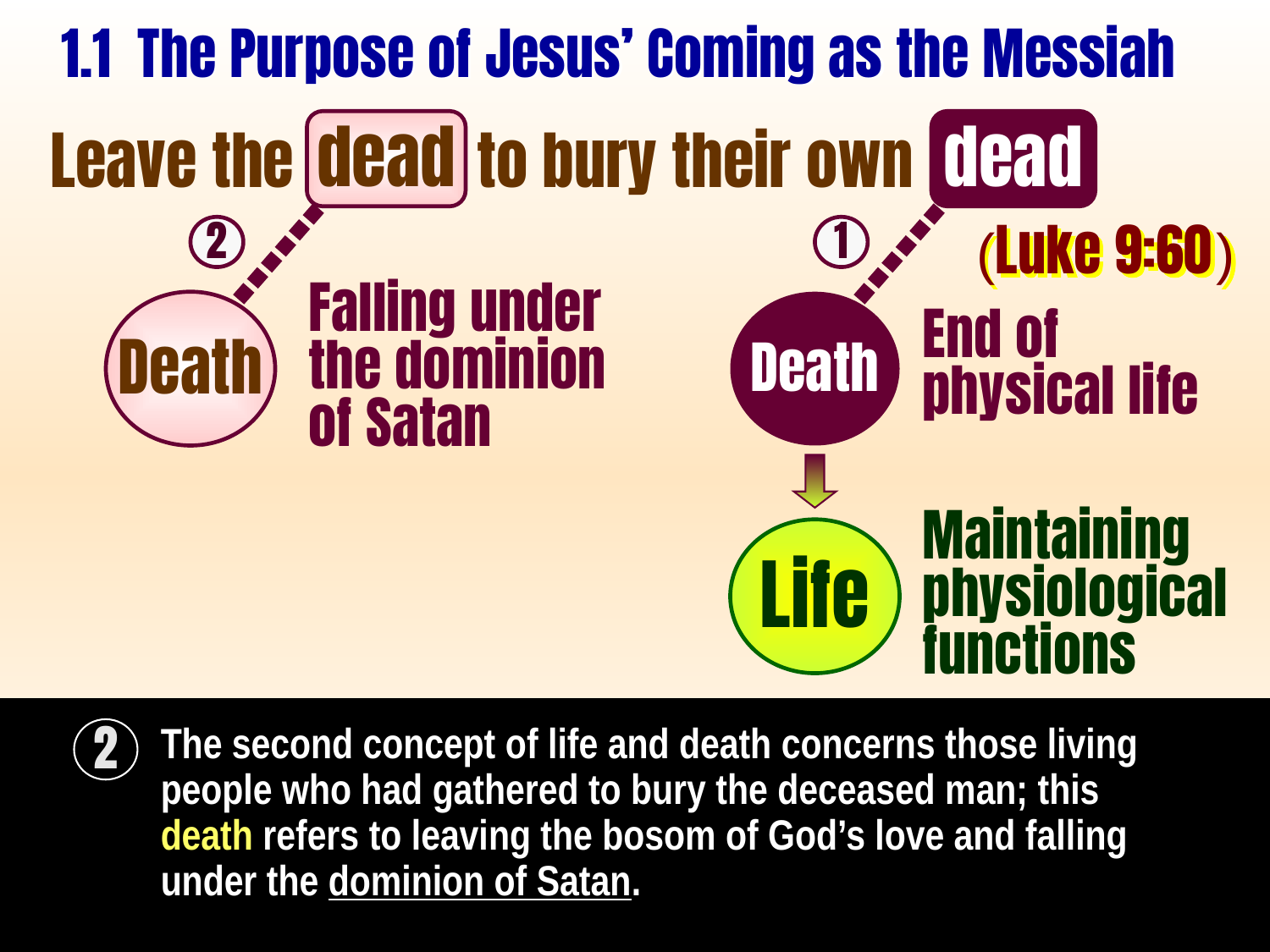

1.1  The Purpose of Jesus’ Coming as the Messiah
dead
dead
Leave the
to bury their own
(Luke 9:60 )
2
1
……..
……..
Falling under
the dominion
of Satan
Death
Death
End of
physical life

Maintaining
physiological
functions
Life

The second concept of life and death concerns those living people who had gathered to bury the deceased man; this death refers to leaving the bosom of God’s love and falling under the dominion of Satan.
2